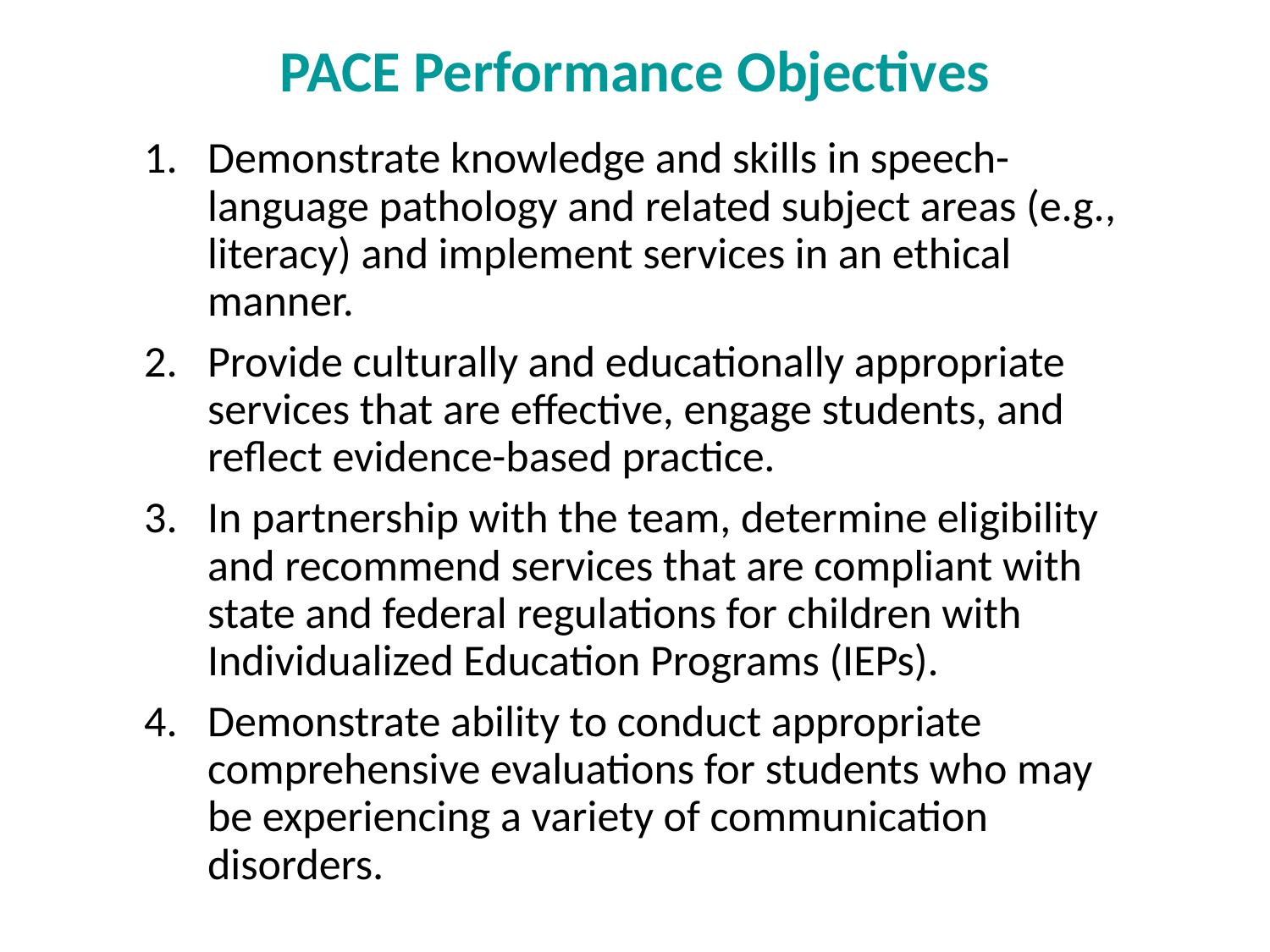

# PACE Performance Objectives
Demonstrate knowledge and skills in speech-language pathology and related subject areas (e.g., literacy) and implement services in an ethical manner.
Provide culturally and educationally appropriate services that are effective, engage students, and reflect evidence-based practice.
In partnership with the team, determine eligibility and recommend services that are compliant with state and federal regulations for children with Individualized Education Programs (IEPs).
Demonstrate ability to conduct appropriate comprehensive evaluations for students who may be experiencing a variety of communication disorders.